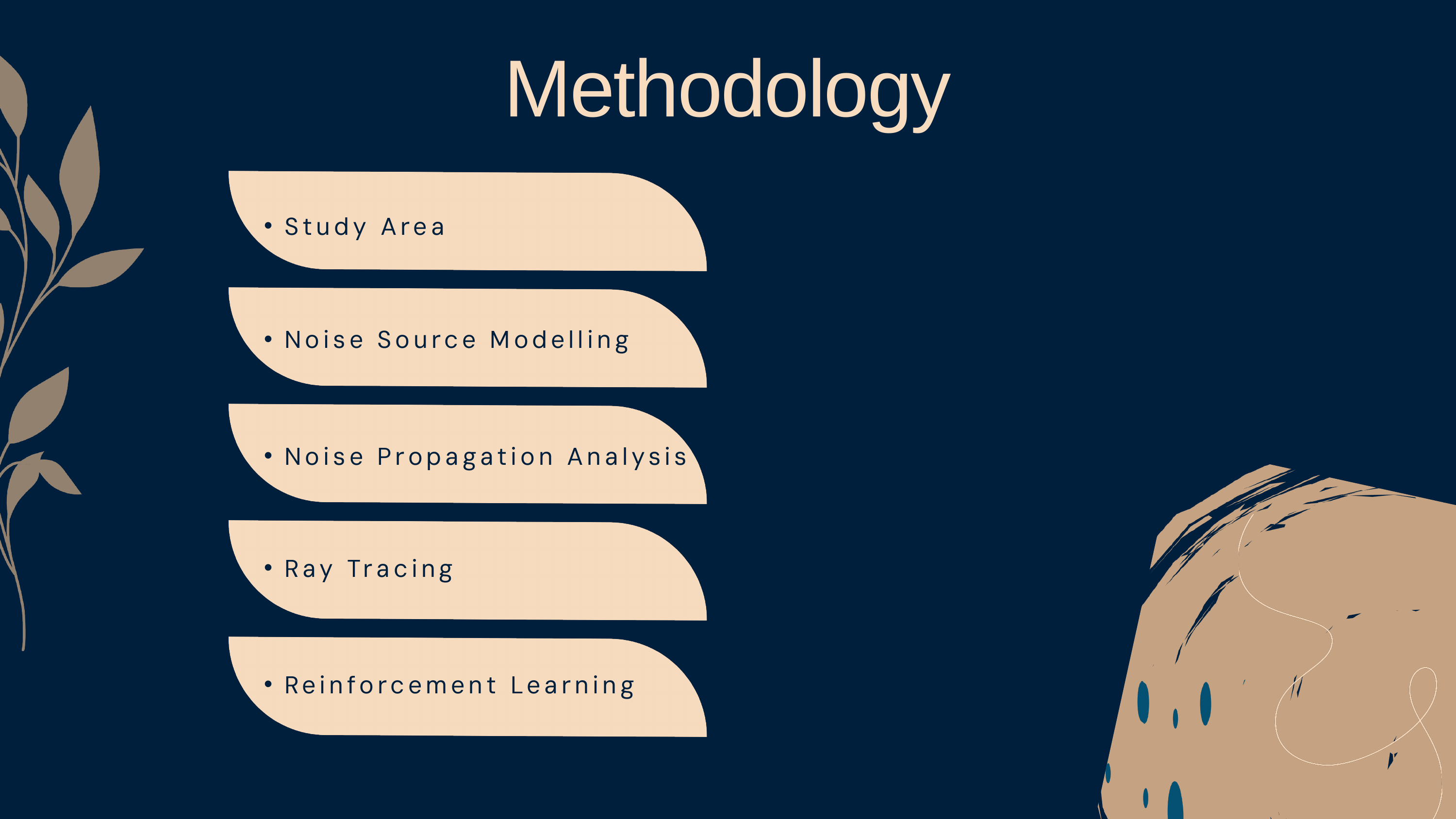

Methodology

Study Area

Noise Source Modelling

Noise Propagation Analysis

Ray Tracing

Reinforcement Learning